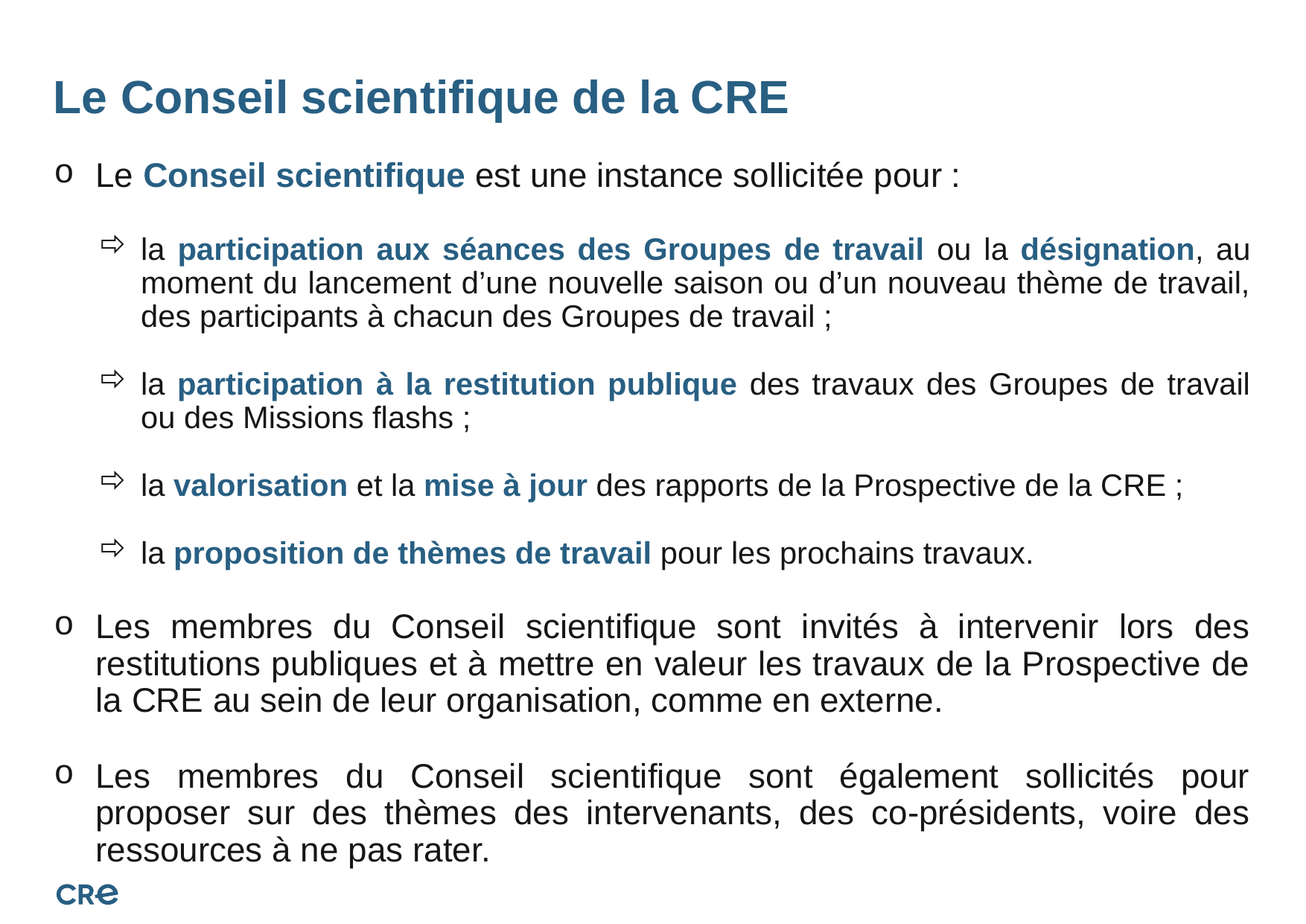

# Le Conseil scientifique de la CRE
Le Conseil scientifique est une instance sollicitée pour :
la participation aux séances des Groupes de travail ou la désignation, au moment du lancement d’une nouvelle saison ou d’un nouveau thème de travail, des participants à chacun des Groupes de travail ;
la participation à la restitution publique des travaux des Groupes de travail ou des Missions flashs ;
la valorisation et la mise à jour des rapports de la Prospective de la CRE ;
la proposition de thèmes de travail pour les prochains travaux.
Les membres du Conseil scientifique sont invités à intervenir lors des restitutions publiques et à mettre en valeur les travaux de la Prospective de la CRE au sein de leur organisation, comme en externe.
Les membres du Conseil scientifique sont également sollicités pour proposer sur des thèmes des intervenants, des co-présidents, voire des ressources à ne pas rater.